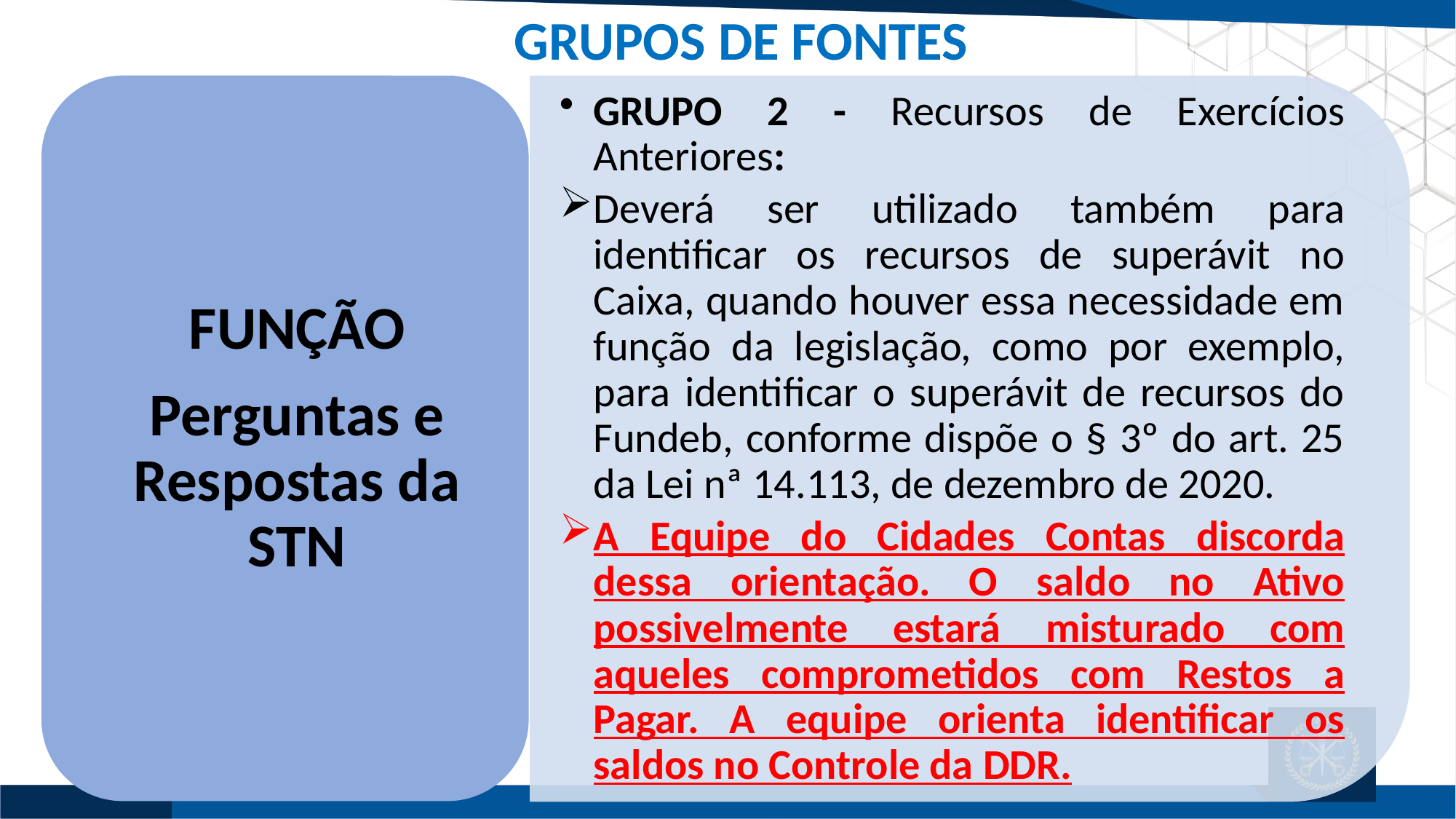

GRUPOS DE FONTES
GRUPO 2 - Recursos de Exercícios Anteriores:
Deverá ser utilizado também para identificar os recursos de superávit no Caixa, quando houver essa necessidade em função da legislação, como por exemplo, para identificar o superávit de recursos do Fundeb, conforme dispõe o § 3º do art. 25 da Lei nª 14.113, de dezembro de 2020.
A Equipe do Cidades Contas discorda dessa orientação. O saldo no Ativo possivelmente estará misturado com aqueles comprometidos com Restos a Pagar. A equipe orienta identificar os saldos no Controle da DDR.
FUNÇÃO
Perguntas e Respostas da STN